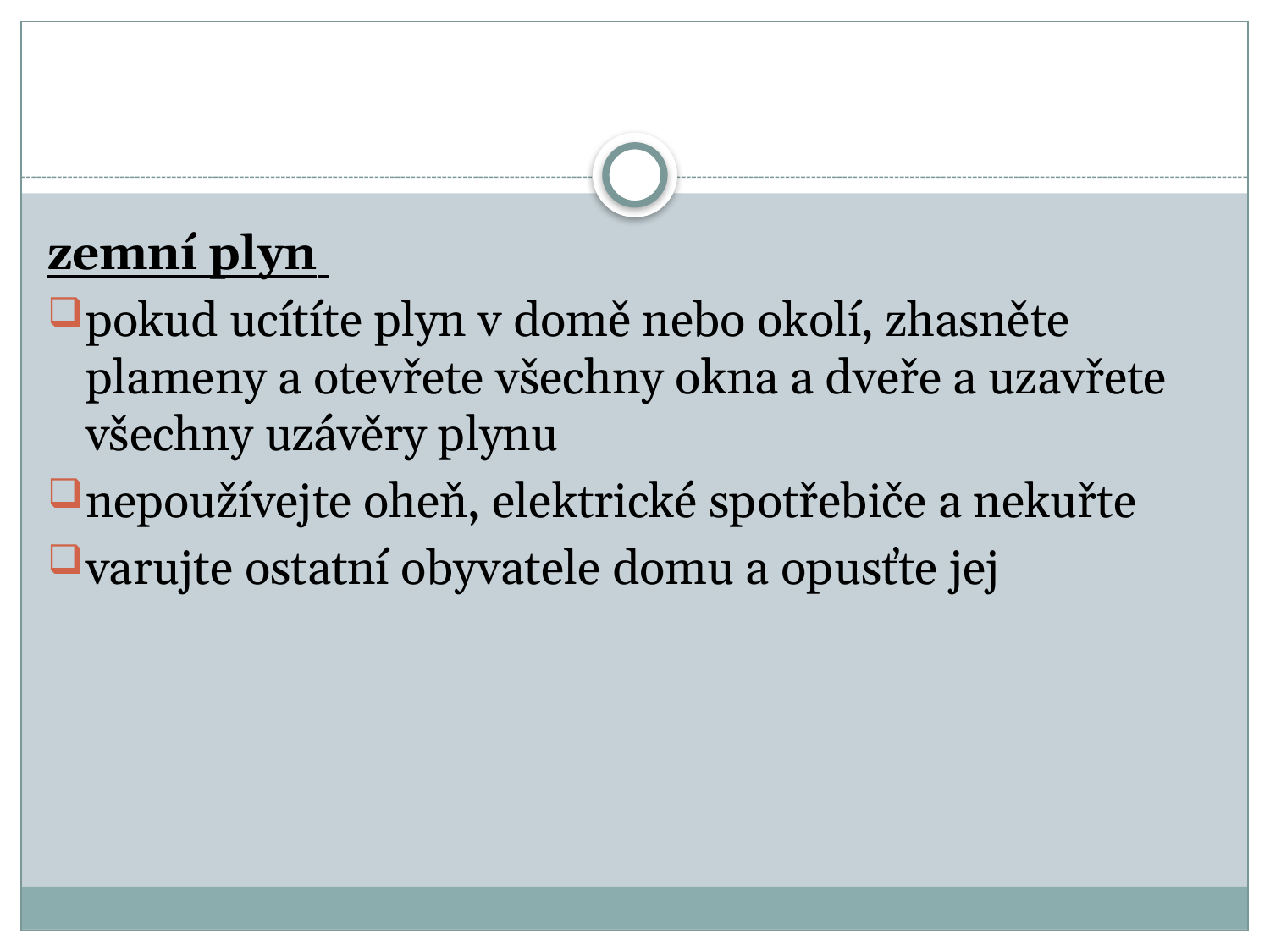

zemní plyn
pokud ucítíte plyn v domě nebo okolí, zhasněte plameny a otevřete všechny okna a dveře a uzavřete všechny uzávěry plynu
nepoužívejte oheň, elektrické spotřebiče a nekuřte
varujte ostatní obyvatele domu a opusťte jej